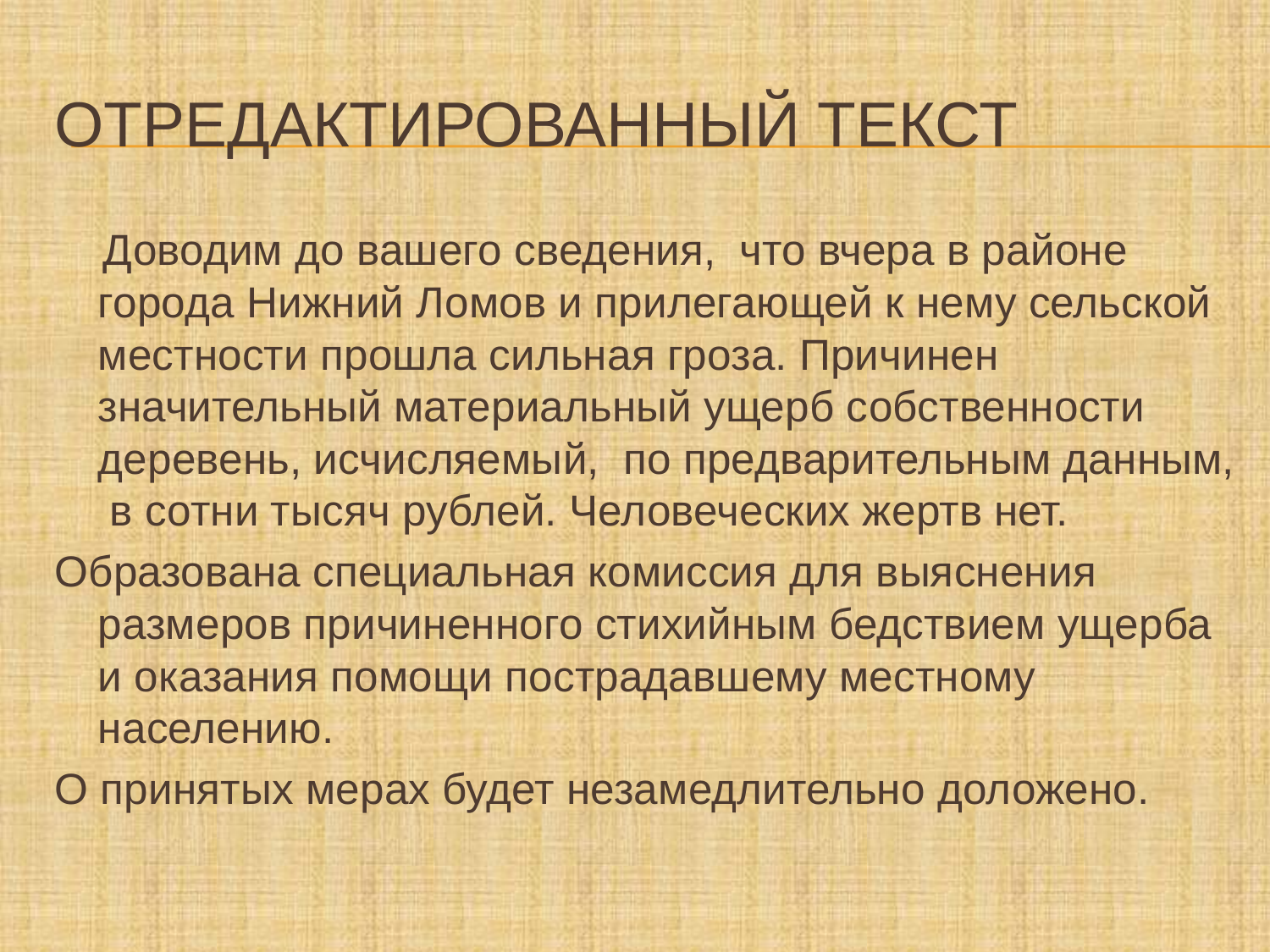

# Отредактированный текст
    Доводим до вашего сведения,  что вчера в районе города Нижний Ломов и прилегающей к нему сельской местности прошла сильная гроза. Причинен значительный материальный ущерб собственности деревень, исчисляемый,  по предварительным данным,  в сотни тысяч рублей. Человеческих жертв нет.
Образована специальная комиссия для выяснения размеров причиненного стихийным бедствием ущерба и оказания помощи пострадавшему местному населению.
О принятых мерах будет незамедлительно доложено.